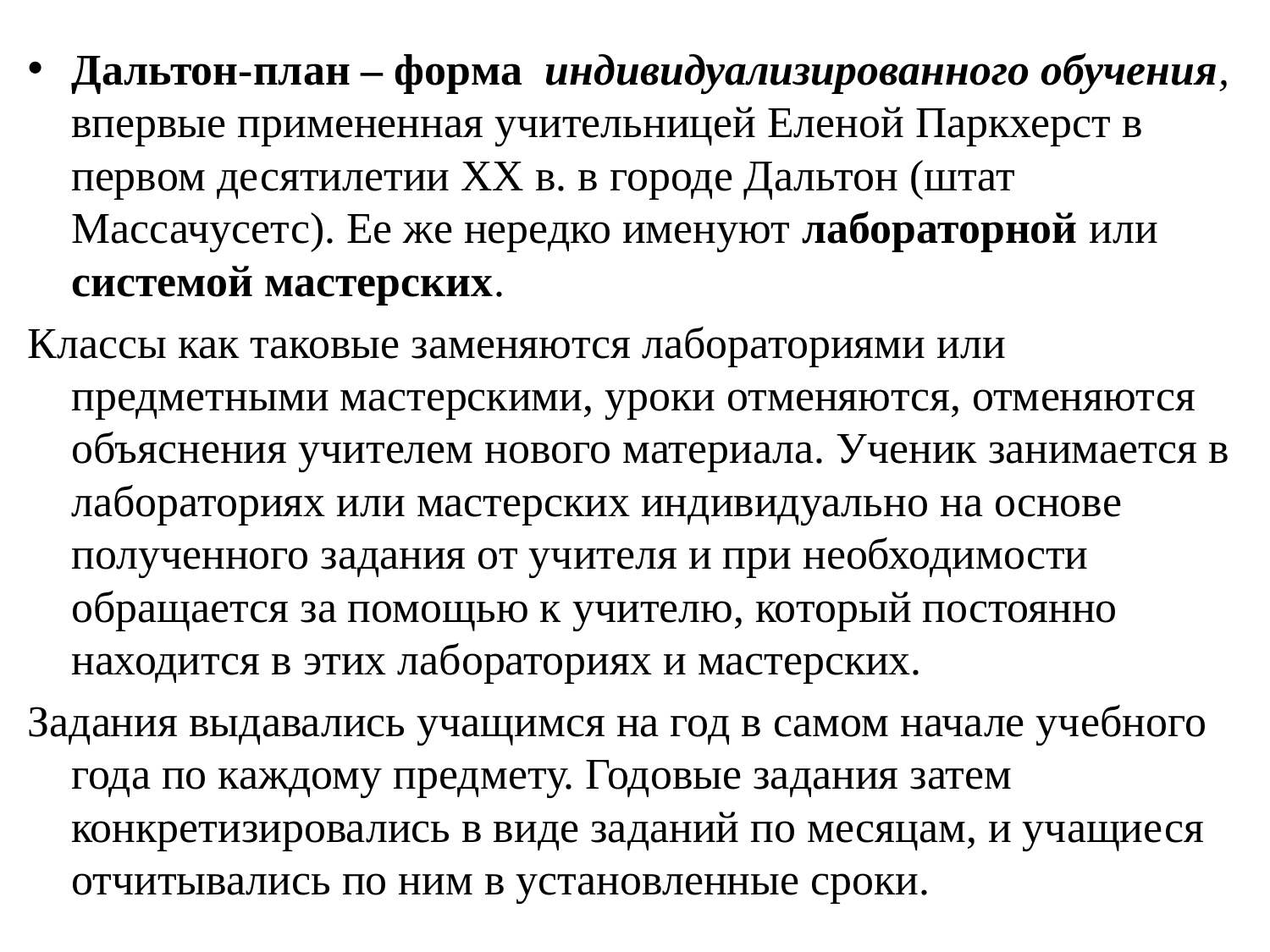

Дальтон-план – форма  индивидуализированного обучения, впервые примененная учительницей Еленой Паркхерст в первом десятилетии XX в. в городе Дальтон (штат Массачусетс). Ее же нередко именуют лабораторной или системой мастерских.
Классы как таковые заменяются лабораториями или предметными мастерскими, уроки отменяются, отменяются объяснения учителем нового материала. Ученик занимается в лабораториях или мастерских индивидуально на основе полученного задания от учителя и при необходимости обращается за помощью к учителю, который постоянно находится в этих лабораториях и мастерских.
Задания выдавались учащимся на год в самом начале учебного года по каждому предмету. Годовые задания затем конкретизировались в виде заданий по месяцам, и учащиеся отчитывались по ним в установленные сроки.